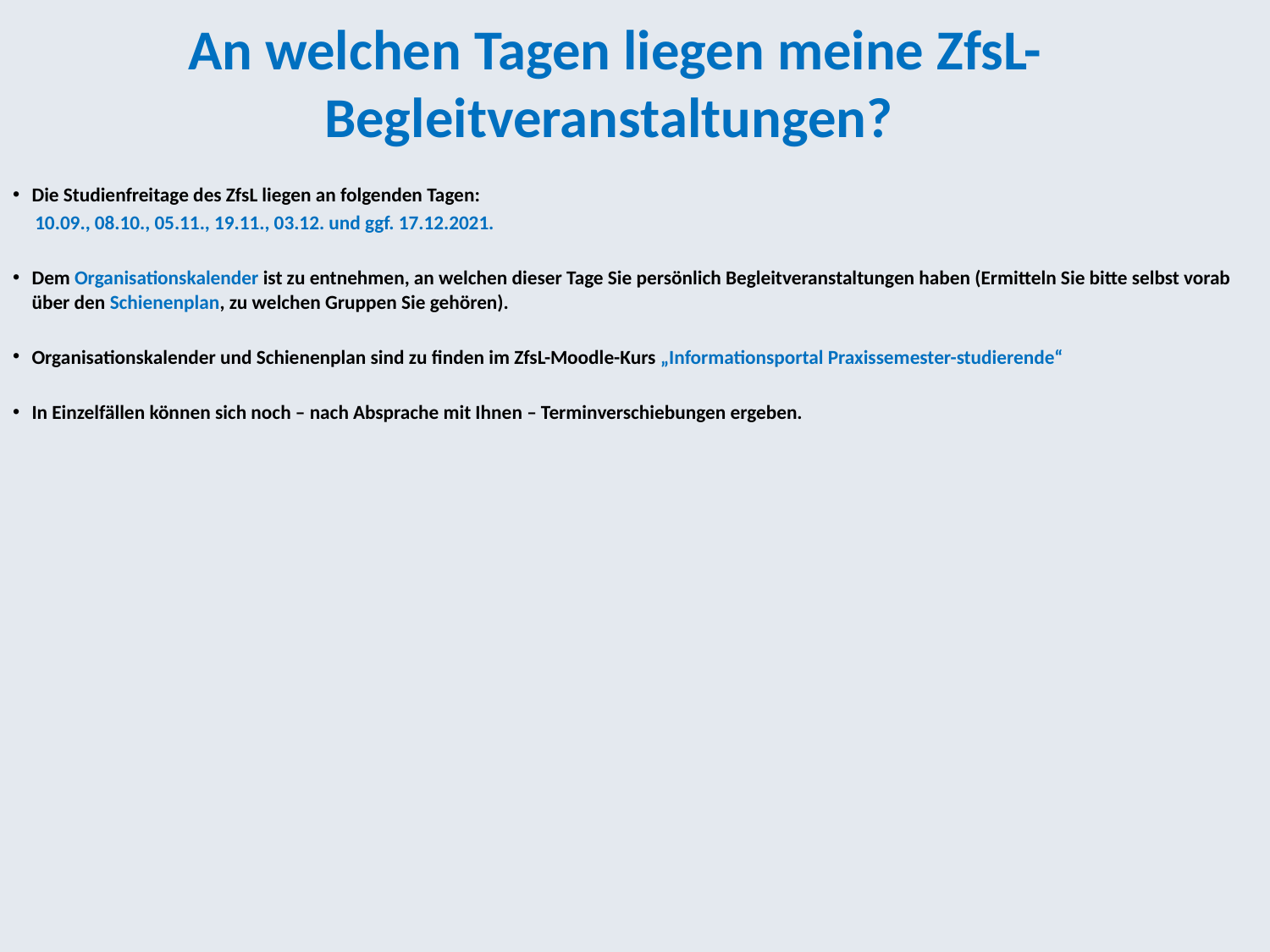

# An welchen Tagen liegen meine ZfsL-Begleitveranstaltungen?
Die Studienfreitage des ZfsL liegen an folgenden Tagen:
     10.09., 08.10., 05.11., 19.11., 03.12. und ggf. 17.12.2021.

Dem Organisationskalender ist zu entnehmen, an welchen dieser Tage Sie persönlich Begleitveranstaltungen haben (Ermitteln Sie bitte selbst vorab über den Schienenplan, zu welchen Gruppen Sie gehören).

Organisationskalender und Schienenplan sind zu finden im ZfsL-Moodle-Kurs „Informationsportal Praxissemester-studierende“

In Einzelfällen können sich noch – nach Absprache mit Ihnen – Terminverschiebungen ergeben.